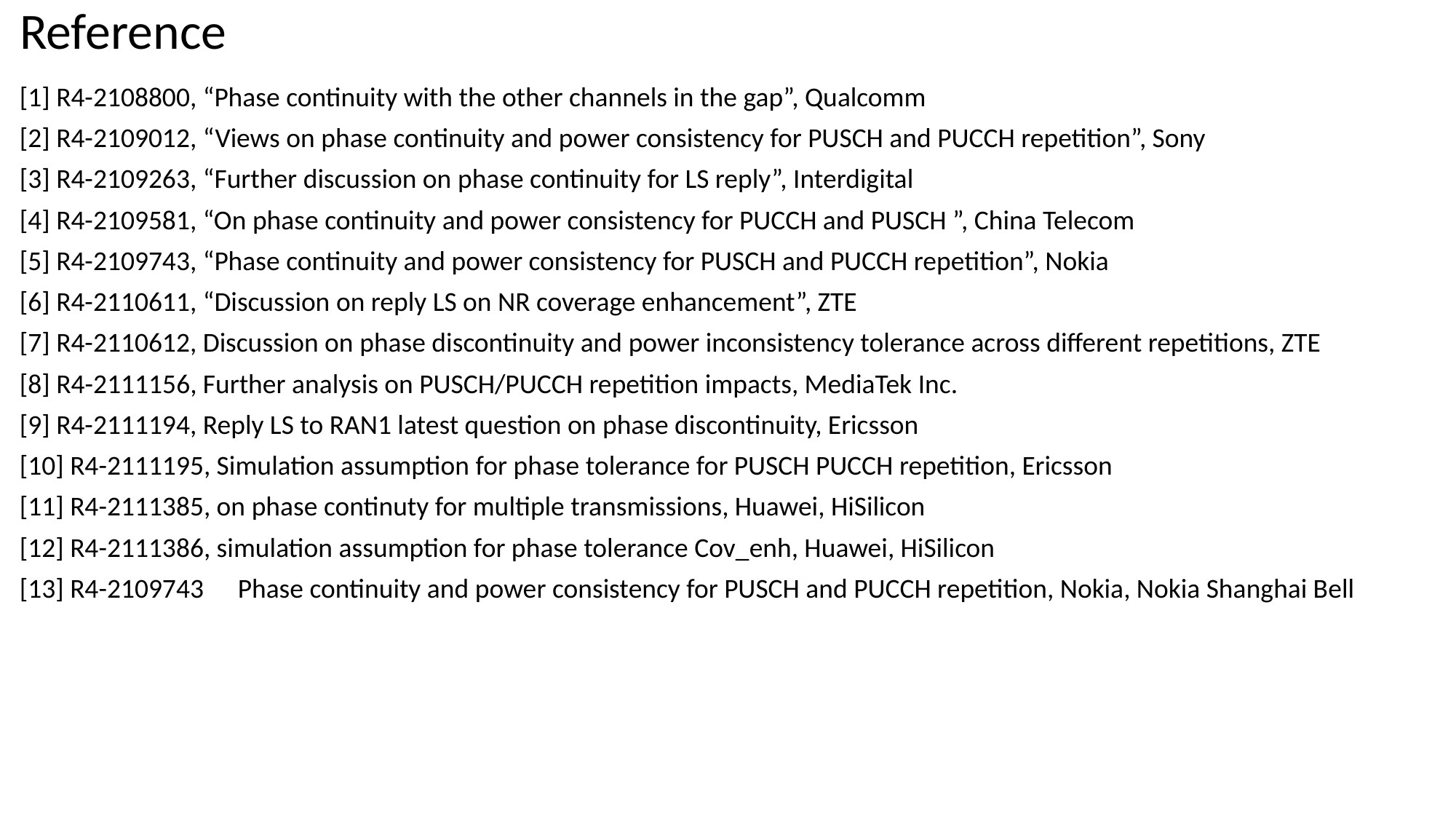

# Reference
[1] R4-2108800, “Phase continuity with the other channels in the gap”, Qualcomm
[2] R4-2109012, “Views on phase continuity and power consistency for PUSCH and PUCCH repetition”, Sony
[3] R4-2109263, “Further discussion on phase continuity for LS reply”, Interdigital
[4] R4-2109581, “On phase continuity and power consistency for PUCCH and PUSCH ”, China Telecom
[5] R4-2109743, “Phase continuity and power consistency for PUSCH and PUCCH repetition”, Nokia
[6] R4-2110611, “Discussion on reply LS on NR coverage enhancement”, ZTE
[7] R4-2110612, Discussion on phase discontinuity and power inconsistency tolerance across different repetitions, ZTE
[8] R4-2111156, Further analysis on PUSCH/PUCCH repetition impacts, MediaTek Inc.
[9] R4-2111194, Reply LS to RAN1 latest question on phase discontinuity, Ericsson
[10] R4-2111195, Simulation assumption for phase tolerance for PUSCH PUCCH repetition, Ericsson
[11] R4-2111385, on phase continuty for multiple transmissions, Huawei, HiSilicon
[12] R4-2111386, simulation assumption for phase tolerance Cov_enh, Huawei, HiSilicon
[13] R4-2109743	Phase continuity and power consistency for PUSCH and PUCCH repetition, Nokia, Nokia Shanghai Bell